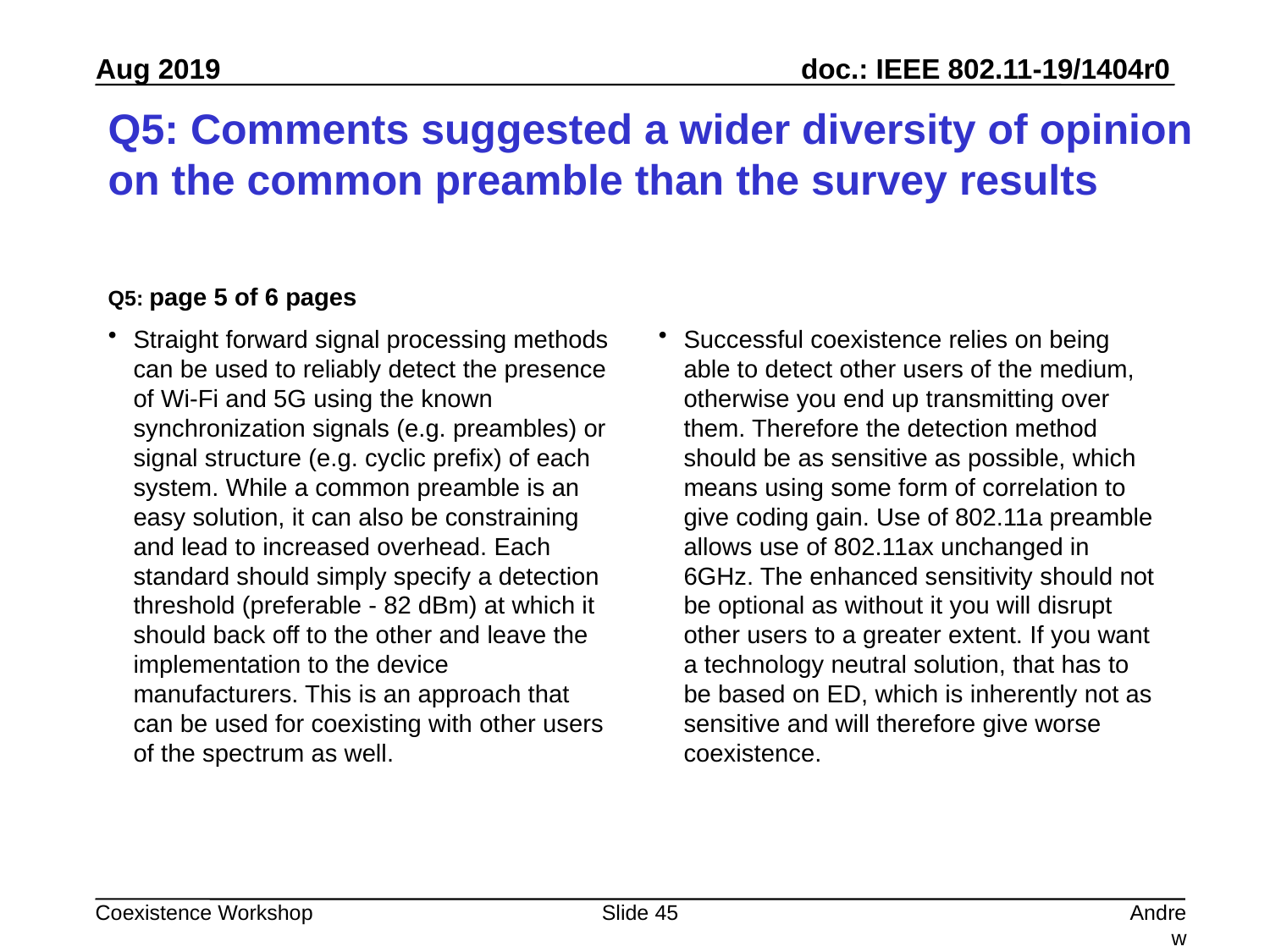

# Q5: Comments suggested a wider diversity of opinion on the common preamble than the survey results
Q5: page 5 of 6 pages
Straight forward signal processing methods can be used to reliably detect the presence of Wi-Fi and 5G using the known synchronization signals (e.g. preambles) or signal structure (e.g. cyclic prefix) of each system. While a common preamble is an easy solution, it can also be constraining and lead to increased overhead. Each standard should simply specify a detection threshold (preferable - 82 dBm) at which it should back off to the other and leave the implementation to the device manufacturers. This is an approach that can be used for coexisting with other users of the spectrum as well.

Successful coexistence relies on being able to detect other users of the medium, otherwise you end up transmitting over them. Therefore the detection method should be as sensitive as possible, which means using some form of correlation to give coding gain. Use of 802.11a preamble allows use of 802.11ax unchanged in 6GHz. The enhanced sensitivity should not be optional as without it you will disrupt other users to a greater extent. If you want a technology neutral solution, that has to be based on ED, which is inherently not as sensitive and will therefore give worse coexistence.

Slide 45
Andrew Myles, Cisco